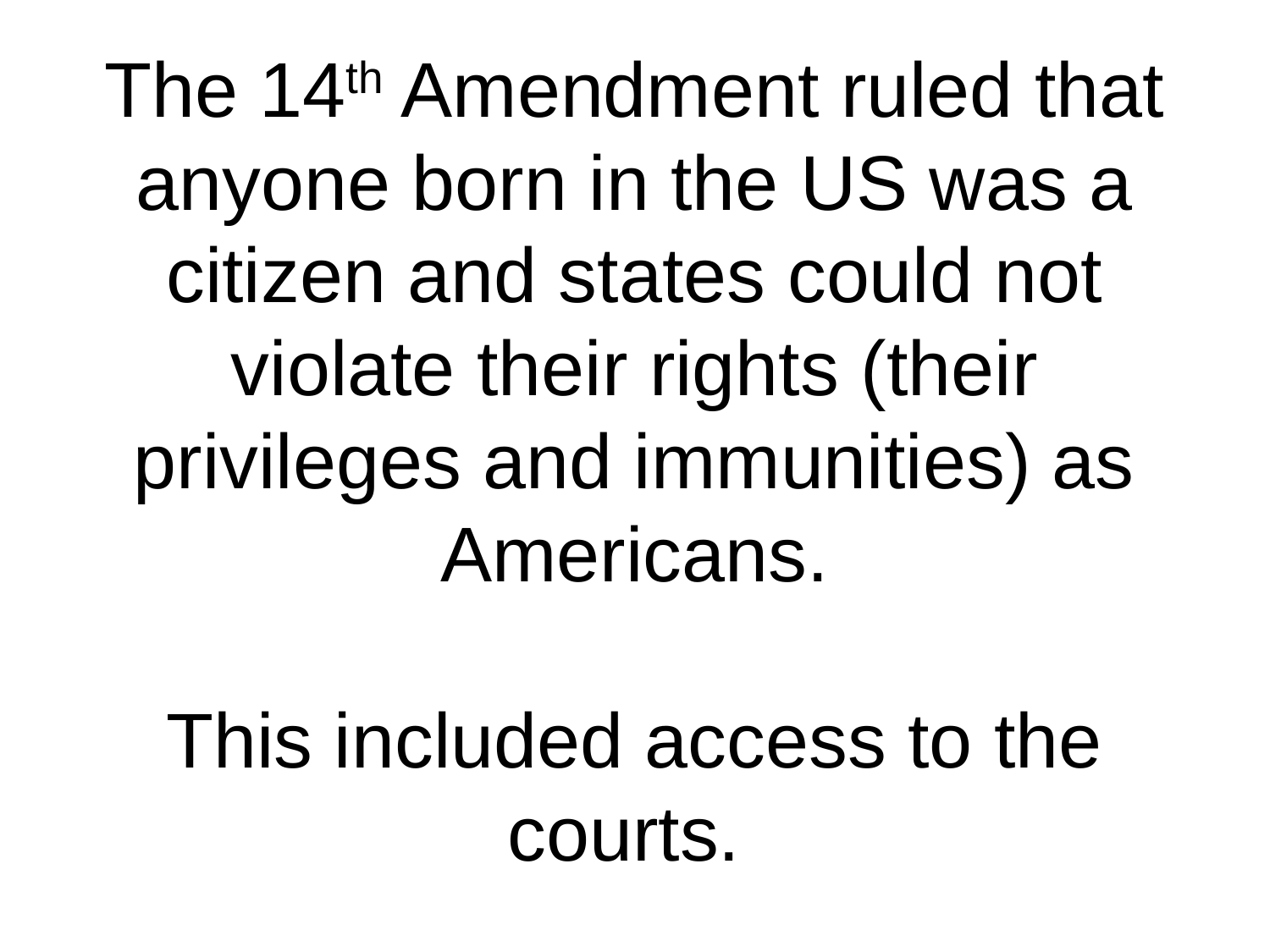

# The 14th Amendment ruled that anyone born in the US was a citizen and states could not violate their rights (their privileges and immunities) as Americans. This included access to the courts.